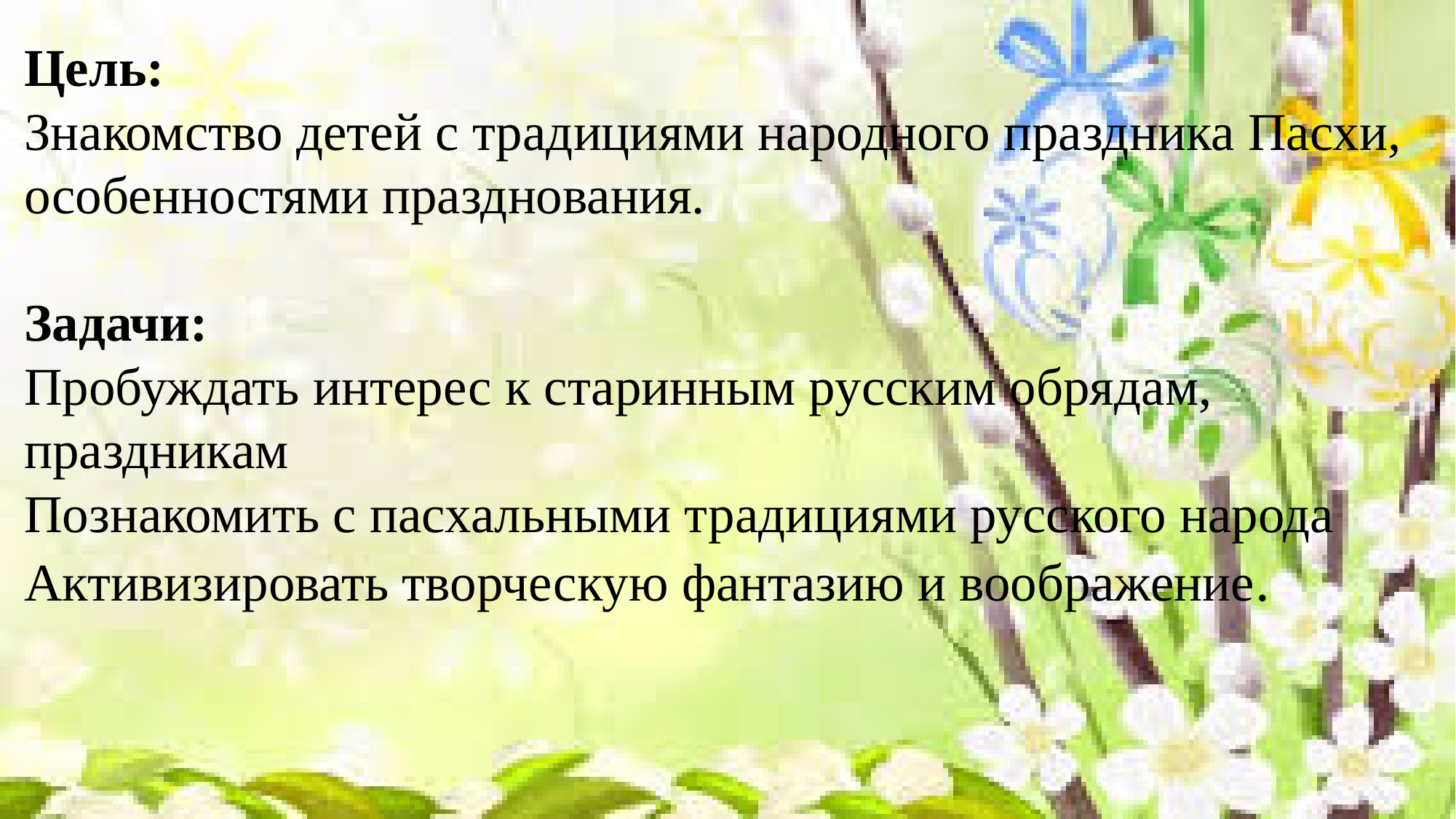

Цель:
Знакомство детей с традициями народного праздника Пасхи, особенностями празднования.

Задачи:
Пробуждать интерес к старинным русским обрядам, праздникам
Познакомить с пасхальными традициями русского народа
Активизировать творческую фантазию и воображение.